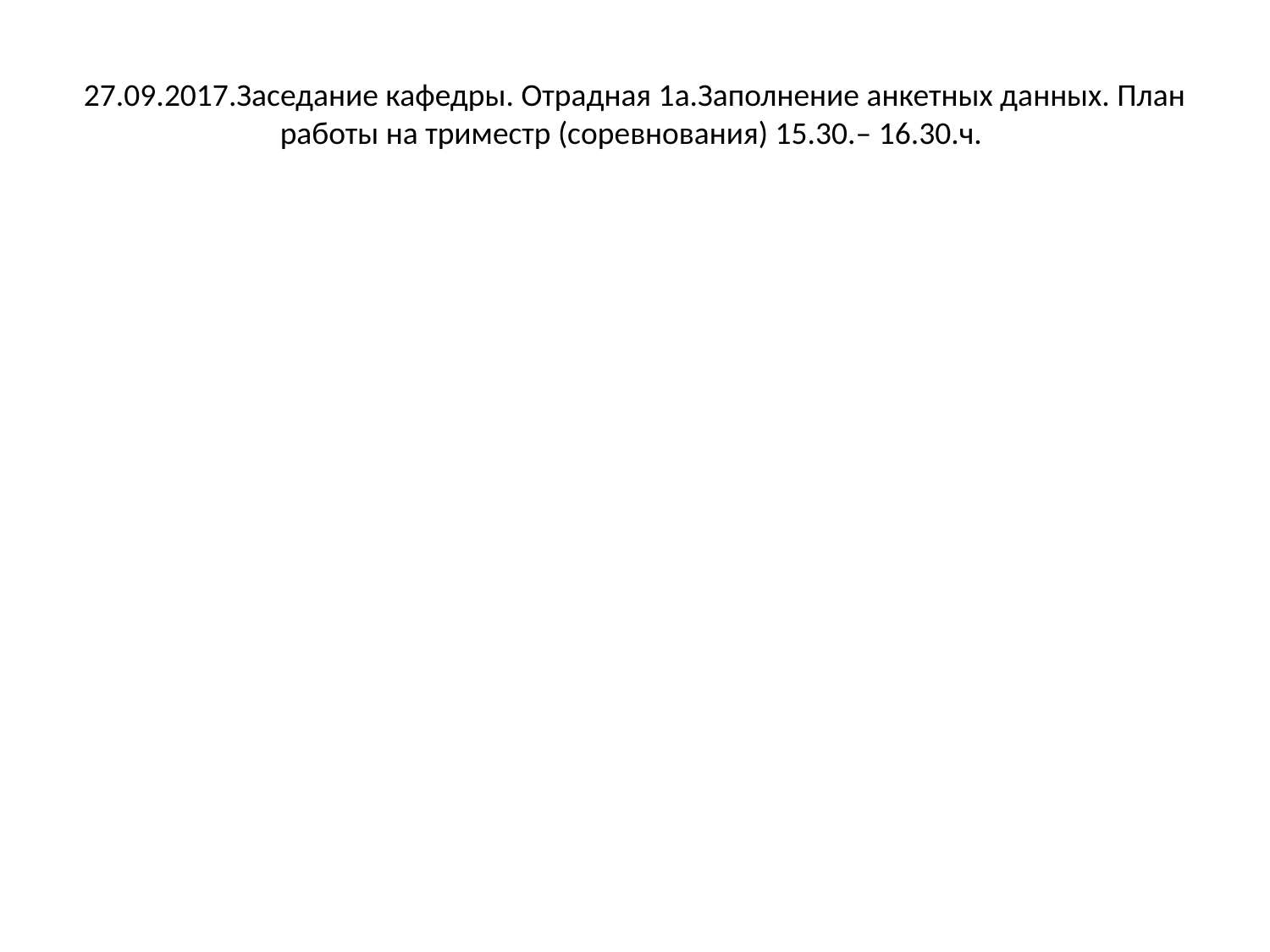

# 27.09.2017.Заседание кафедры. Отрадная 1а.Заполнение анкетных данных. План работы на триместр (соревнования) 15.30.– 16.30.ч.